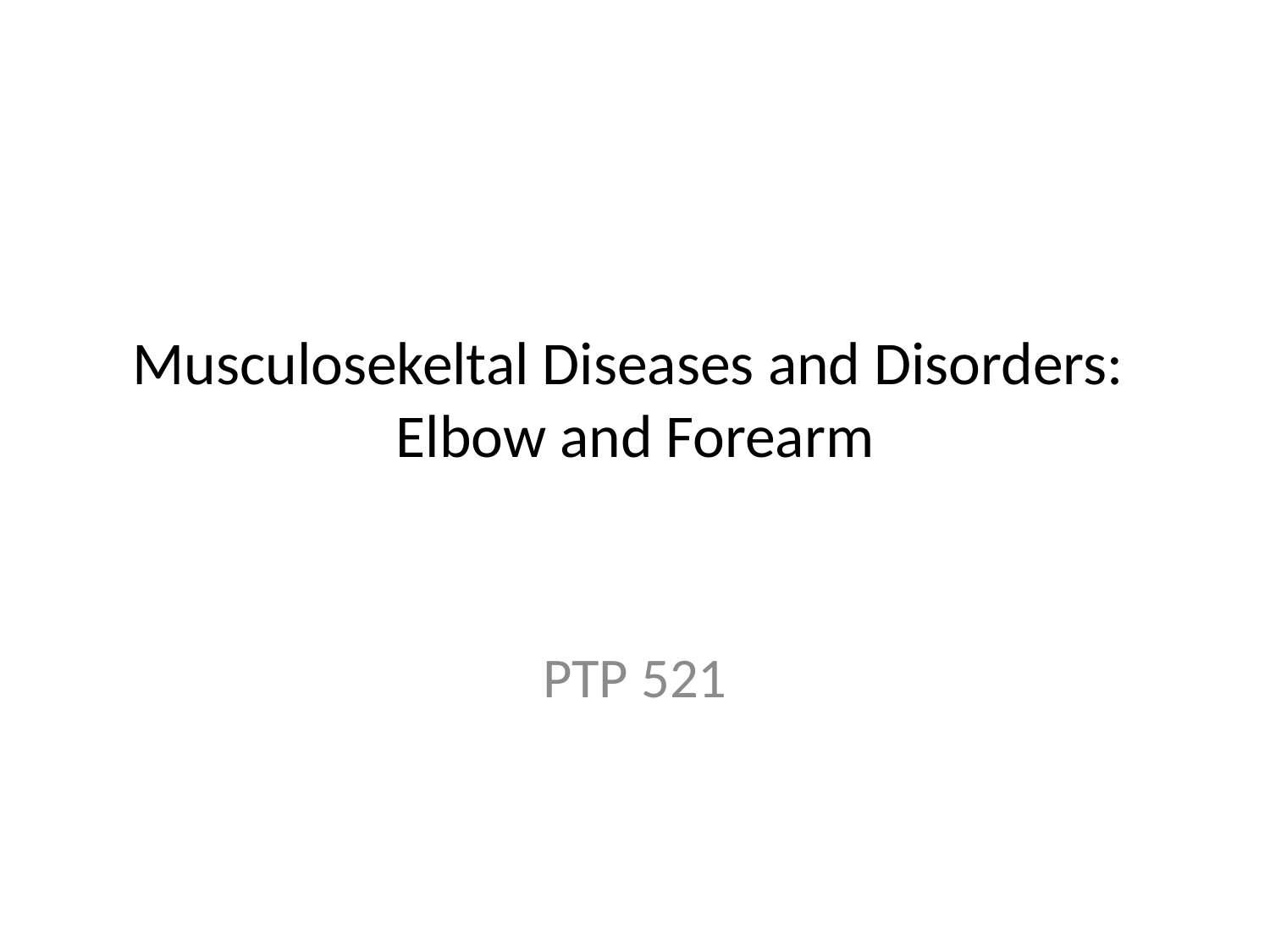

# Musculosekeltal Diseases and Disorders:  Elbow and Forearm
PTP 521